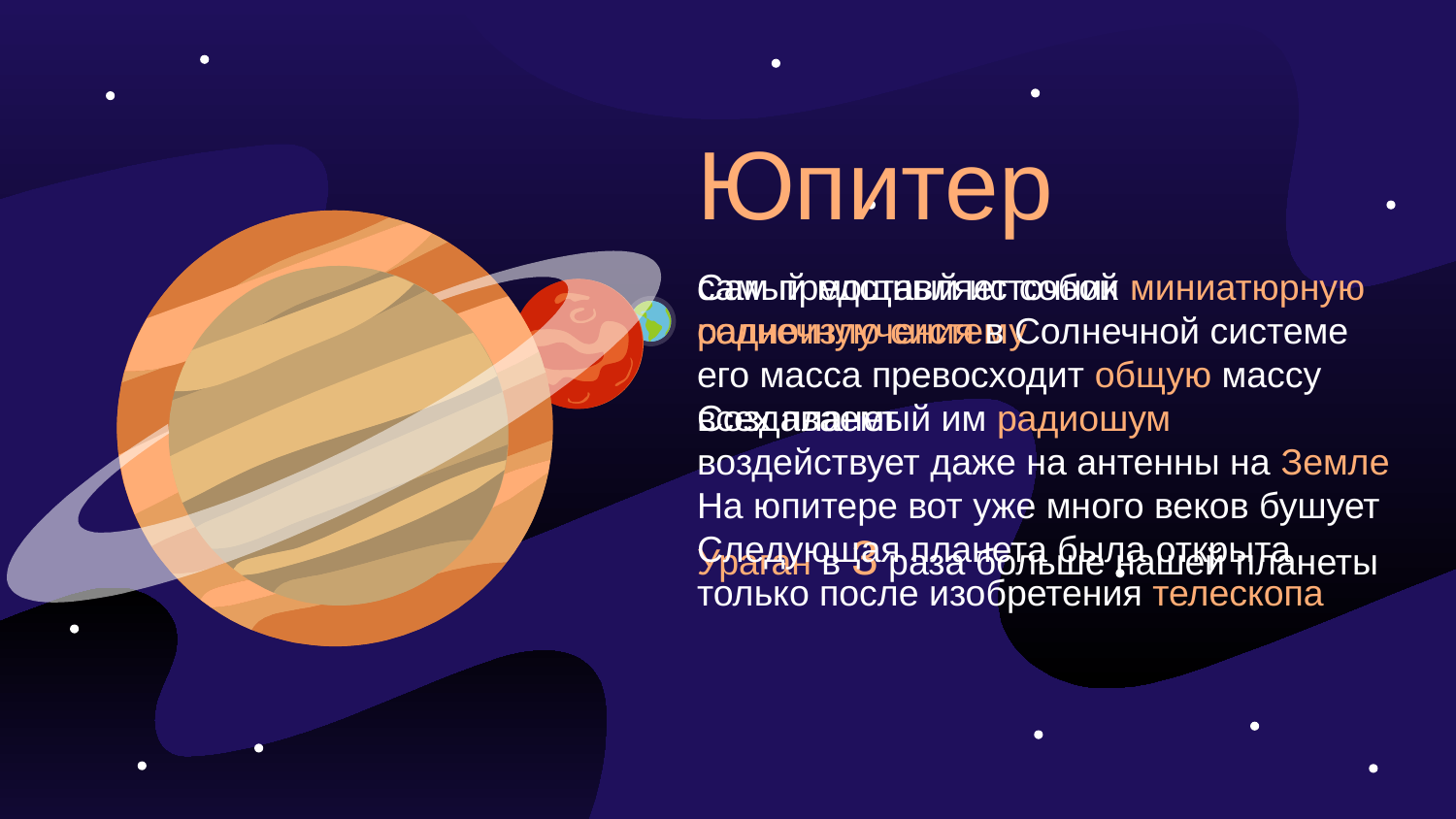

Юпитер

Сам представляет собой миниатюрную солнечную систему
его масса превосходит общую массу всех планет

На юпитере вот уже много веков бушует Ураган в 3 раза больше нашей планеты
самый мощный источник радиоизлучения в Солнечной системе

Создаваемый им радиошум воздействует даже на антенны на Земле

Следующая планета была открыта только после изобретения телескопа